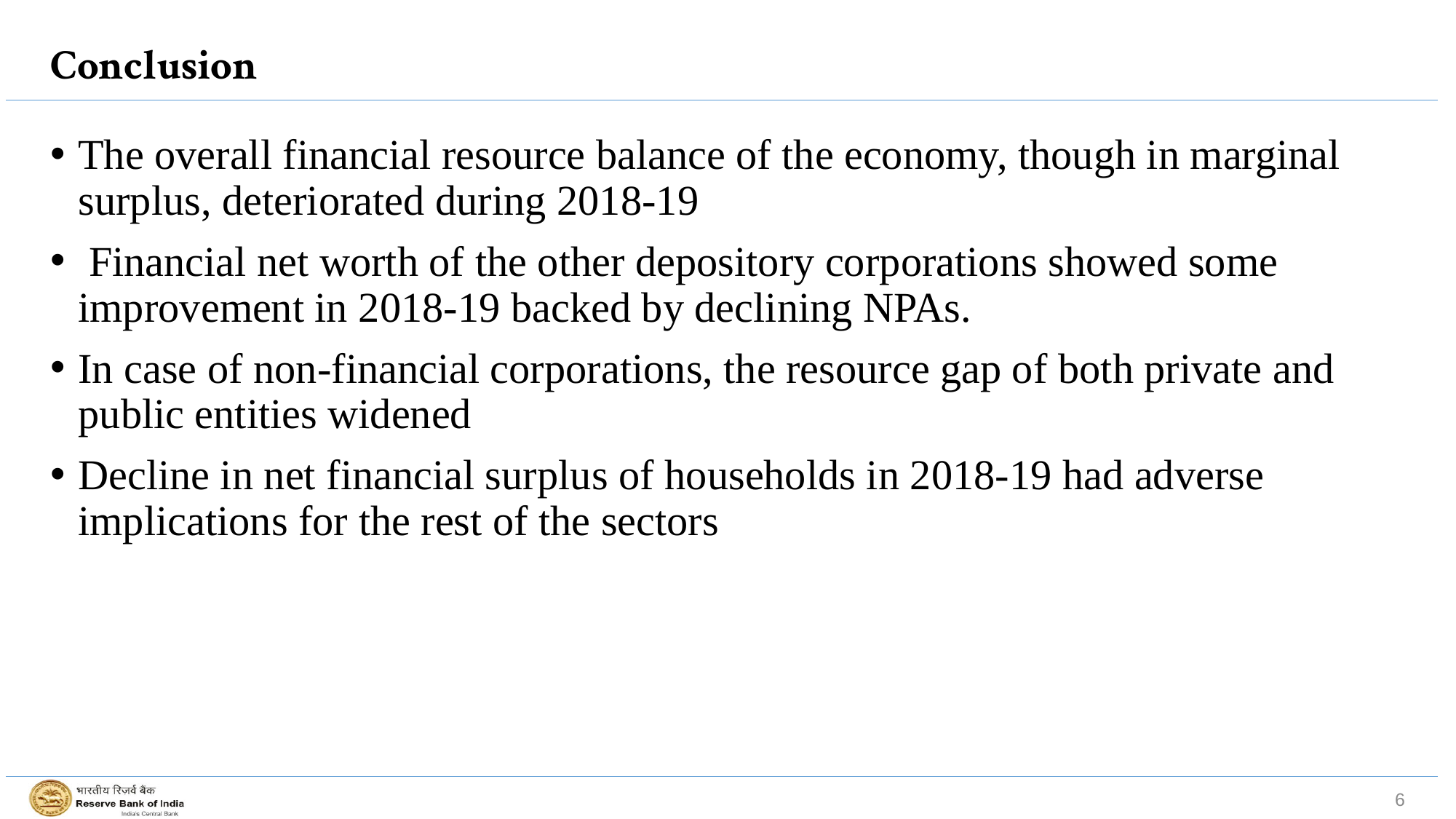

# Conclusion
The overall financial resource balance of the economy, though in marginal surplus, deteriorated during 2018-19
 Financial net worth of the other depository corporations showed some improvement in 2018-19 backed by declining NPAs.
In case of non-financial corporations, the resource gap of both private and public entities widened
Decline in net financial surplus of households in 2018-19 had adverse implications for the rest of the sectors
6